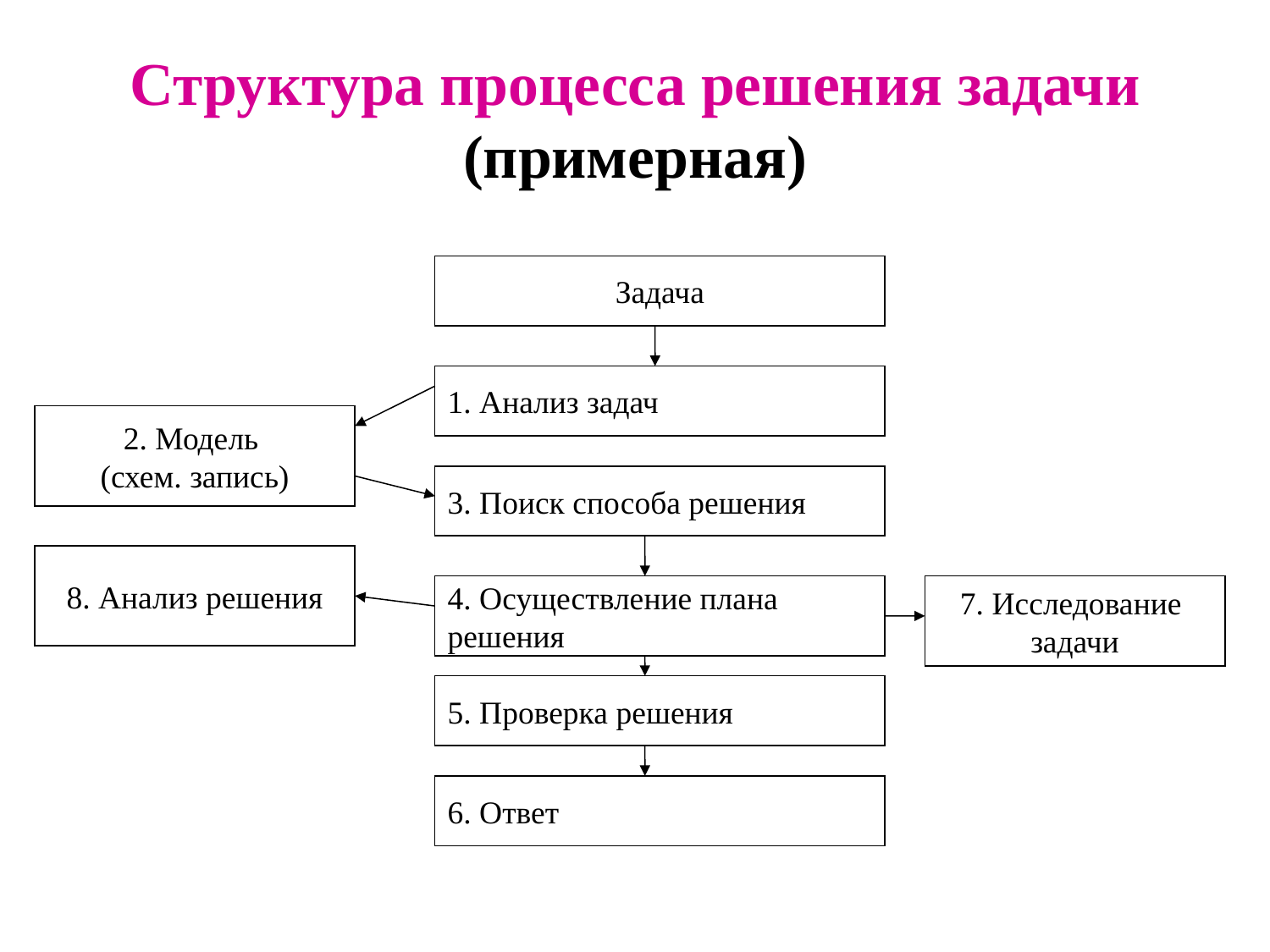

# Структура процесса решения задачи (примерная)
Задача

1. Анализ задач

2. Модель
(схем. запись)
3. Поиск способа решения

8. Анализ решения
4. Осуществление плана
решения
7. Исследование
задачи

5. Проверка решения

6. Ответ